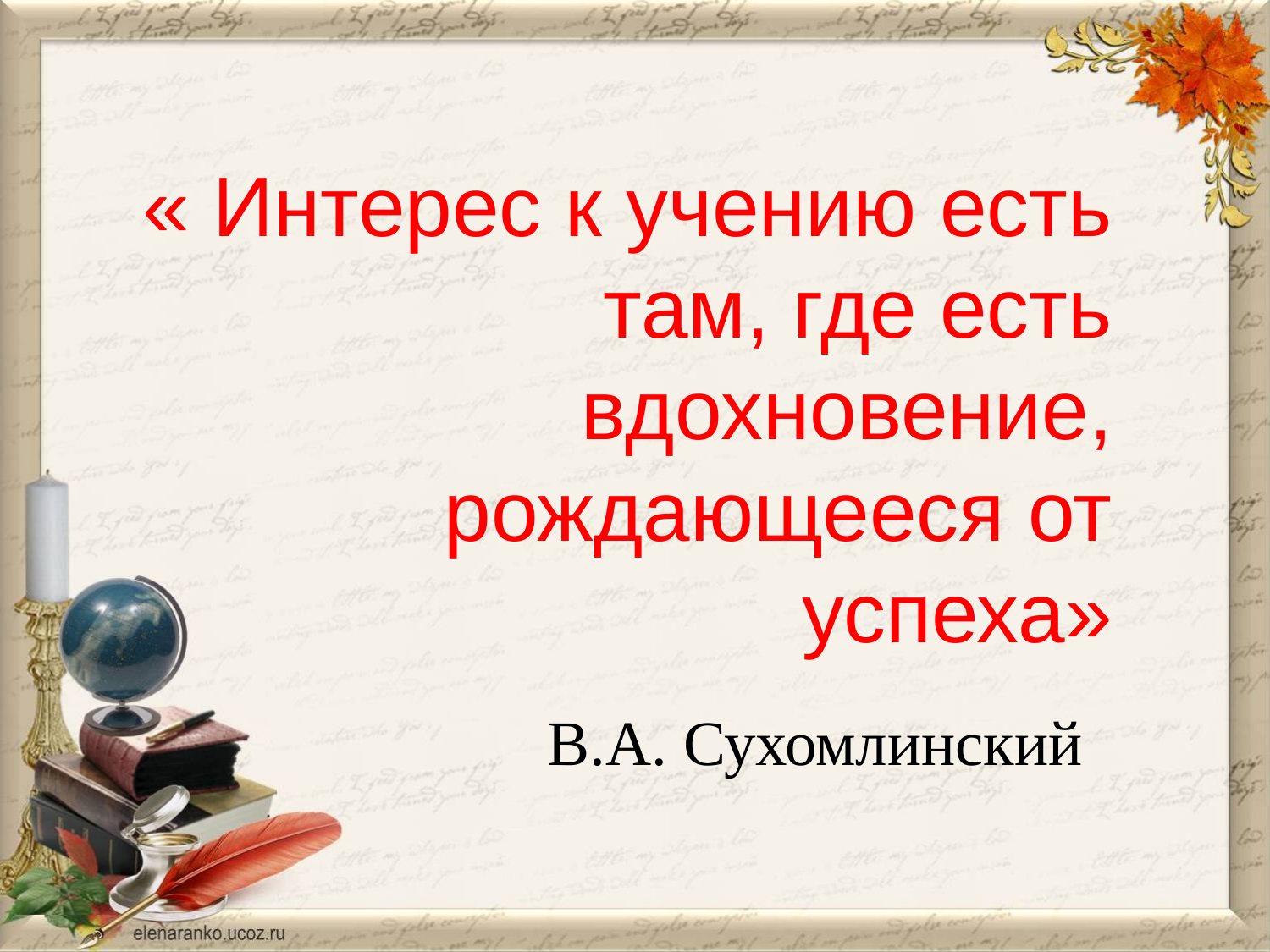

« Интерес к учению есть там, где есть вдохновение, рождающееся от успеха»
В.А. Сухомлинский